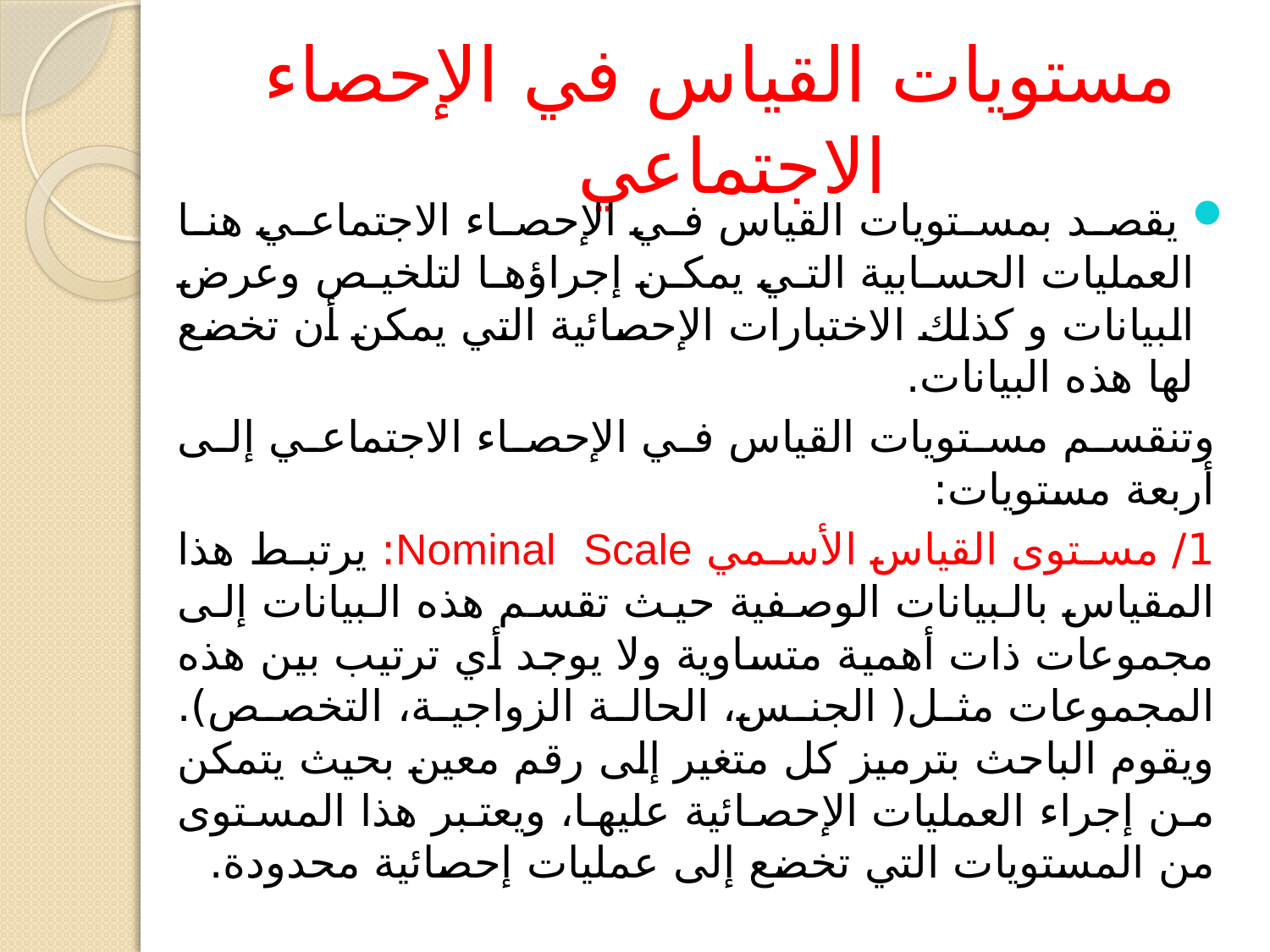

# مستويات القياس في الإحصاء الاجتماعي
 يقصد بمستويات القياس في الإحصاء الاجتماعي هنا العمليات الحسابية التي يمكن إجراؤها لتلخيص وعرض البيانات و كذلك الاختبارات الإحصائية التي يمكن أن تخضع لها هذه البيانات.
وتنقسم مستويات القياس في الإحصاء الاجتماعي إلى أربعة مستويات:
1/ مستوى القياس الأسمي Nominal Scale: يرتبط هذا المقياس بالبيانات الوصفية حيث تقسم هذه البيانات إلى مجموعات ذات أهمية متساوية ولا يوجد أي ترتيب بين هذه المجموعات مثل( الجنس، الحالة الزواجية، التخصص). ويقوم الباحث بترميز كل متغير إلى رقم معين بحيث يتمكن من إجراء العمليات الإحصائية عليها، ويعتبر هذا المستوى من المستويات التي تخضع إلى عمليات إحصائية محدودة.